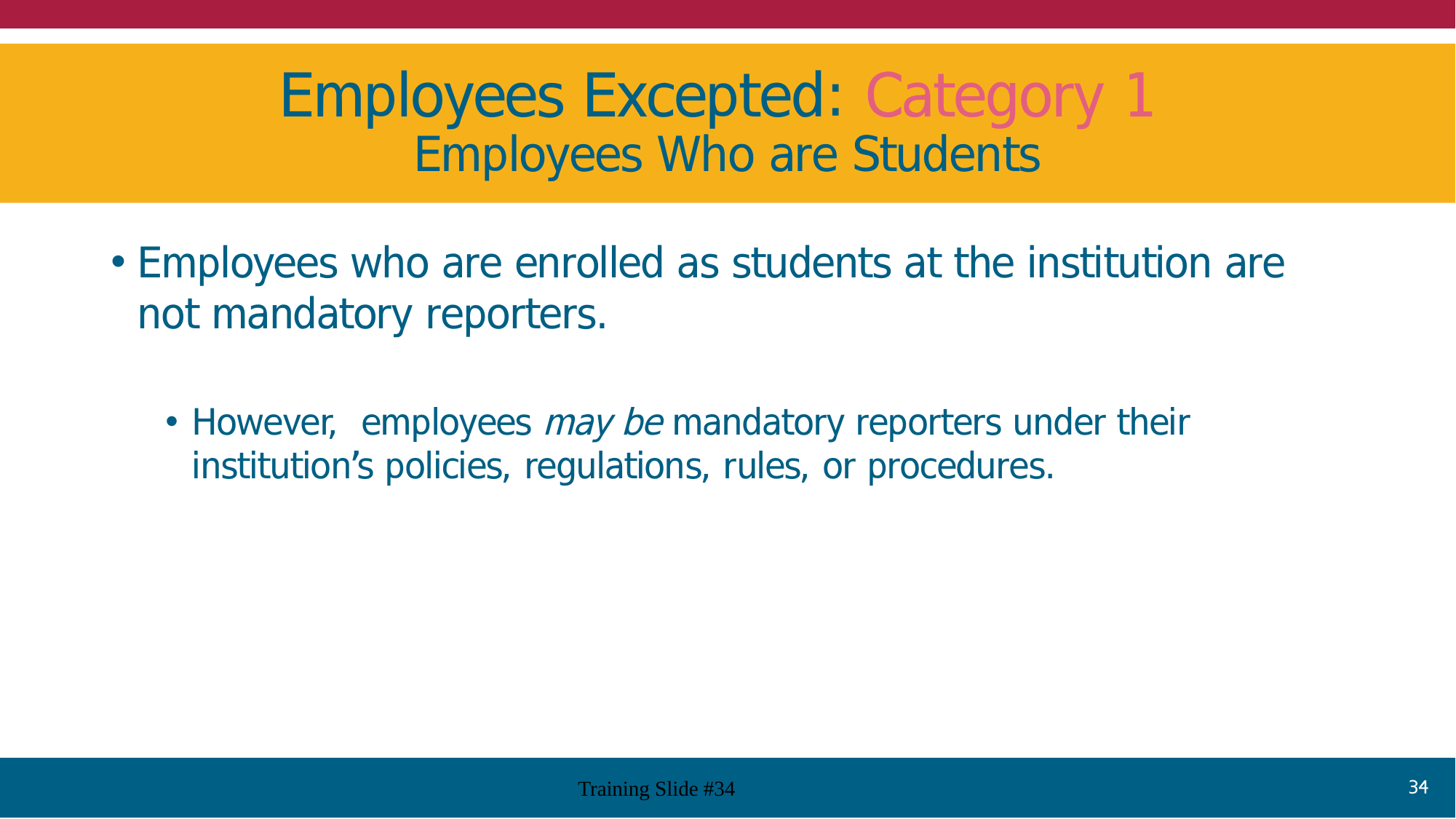

# Employees Excepted: Category 1 Employees Who are Students
Employees who are enrolled as students at the institution are not mandatory reporters.

However,  employees may be mandatory reporters under their institution’s policies, regulations, rules, or procedures.

34
Training Slide #34